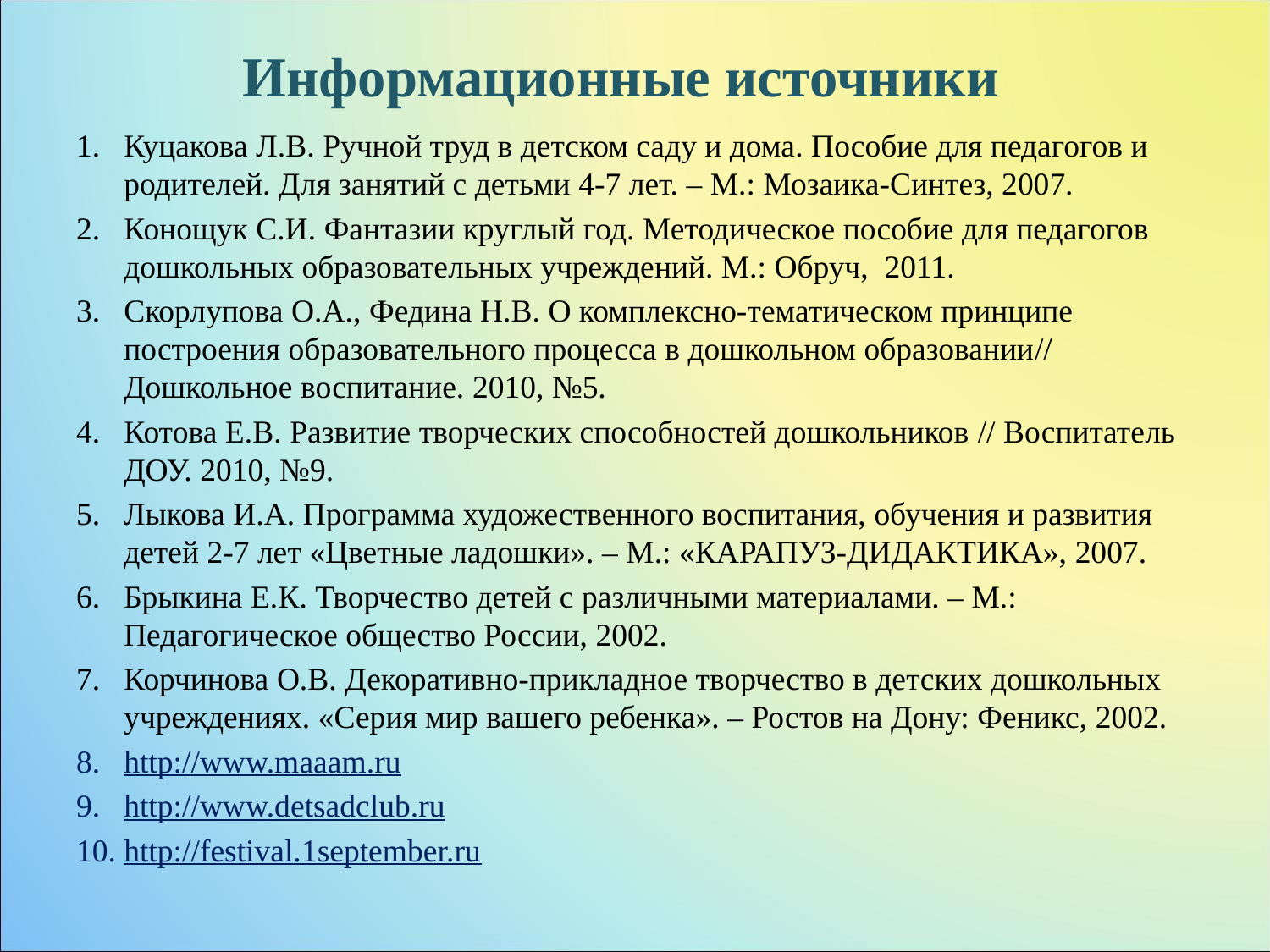

# Информационные источники
Куцакова Л.В. Ручной труд в детском саду и дома. Пособие для педагогов и родителей. Для занятий с детьми 4-7 лет. – М.: Мозаика-Синтез, 2007.
Конощук С.И. Фантазии круглый год. Методическое пособие для педагогов дошкольных образовательных учреждений. М.: Обруч,  2011.
Скорлупова О.А., Федина Н.В. О комплексно-тематическом принципе построения образовательного процесса в дошкольном образовании// Дошкольное воспитание. 2010, №5.
Котова Е.В. Развитие творческих способностей дошкольников // Воспитатель ДОУ. 2010, №9.
Лыкова И.А. Программа художественного воспитания, обучения и развития детей 2-7 лет «Цветные ладошки». – М.: «КАРАПУЗ-ДИДАКТИКА», 2007.
Брыкина Е.К. Творчество детей с различными материалами. – М.: Педагогическое общество России, 2002.
Корчинова О.В. Декоративно-прикладное творчество в детских дошкольных учреждениях. «Серия мир вашего ребенка». – Ростов на Дону: Феникс, 2002.
http://www.maaam.ru
http://www.detsadclub.ru
http://festival.1september.ru